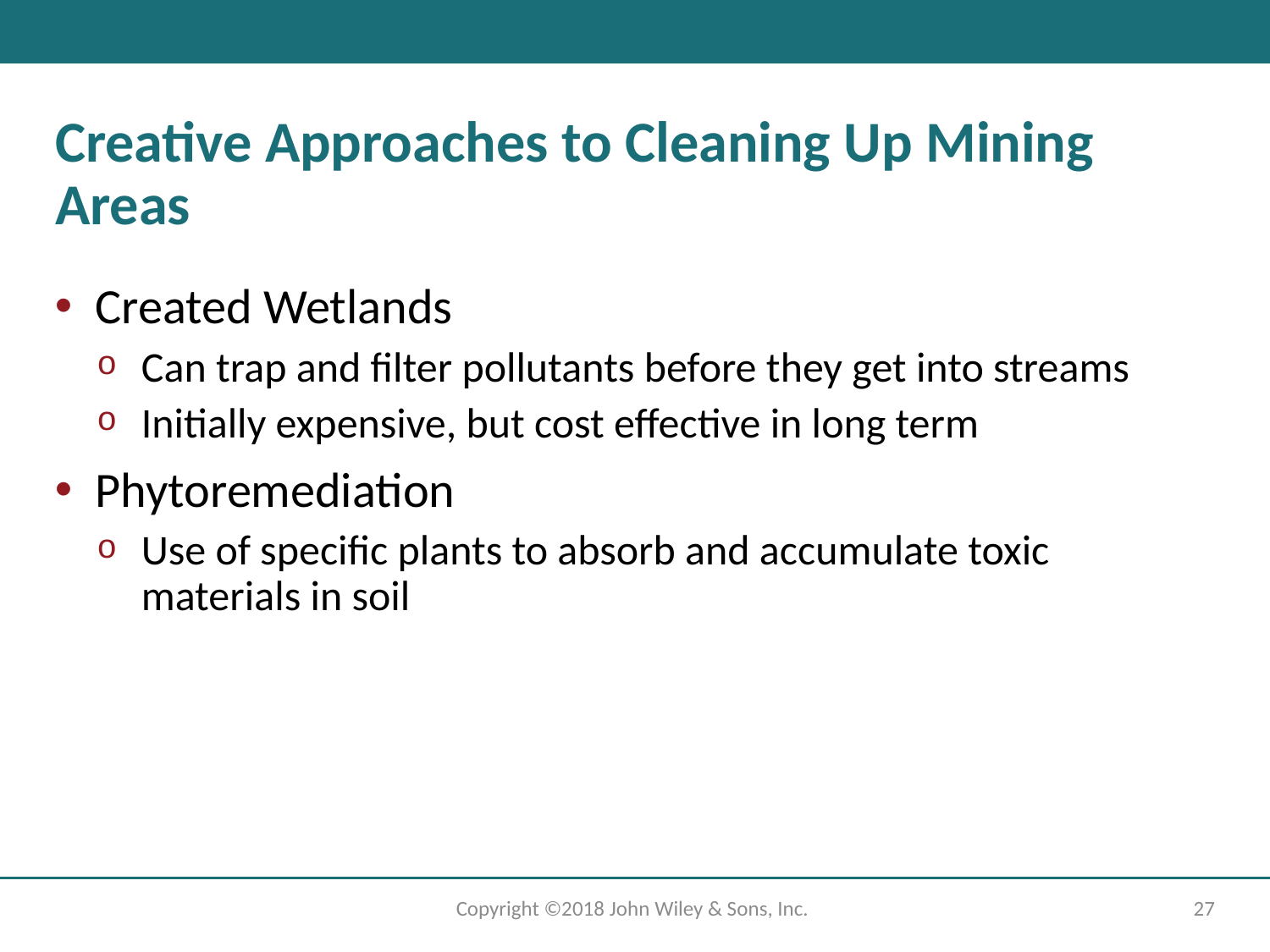

# Creative Approaches to Cleaning Up Mining Areas
Created Wetlands
Can trap and filter pollutants before they get into streams
Initially expensive, but cost effective in long term
Phytoremediation
Use of specific plants to absorb and accumulate toxic materials in soil
Copyright ©2018 John Wiley & Sons, Inc.
27